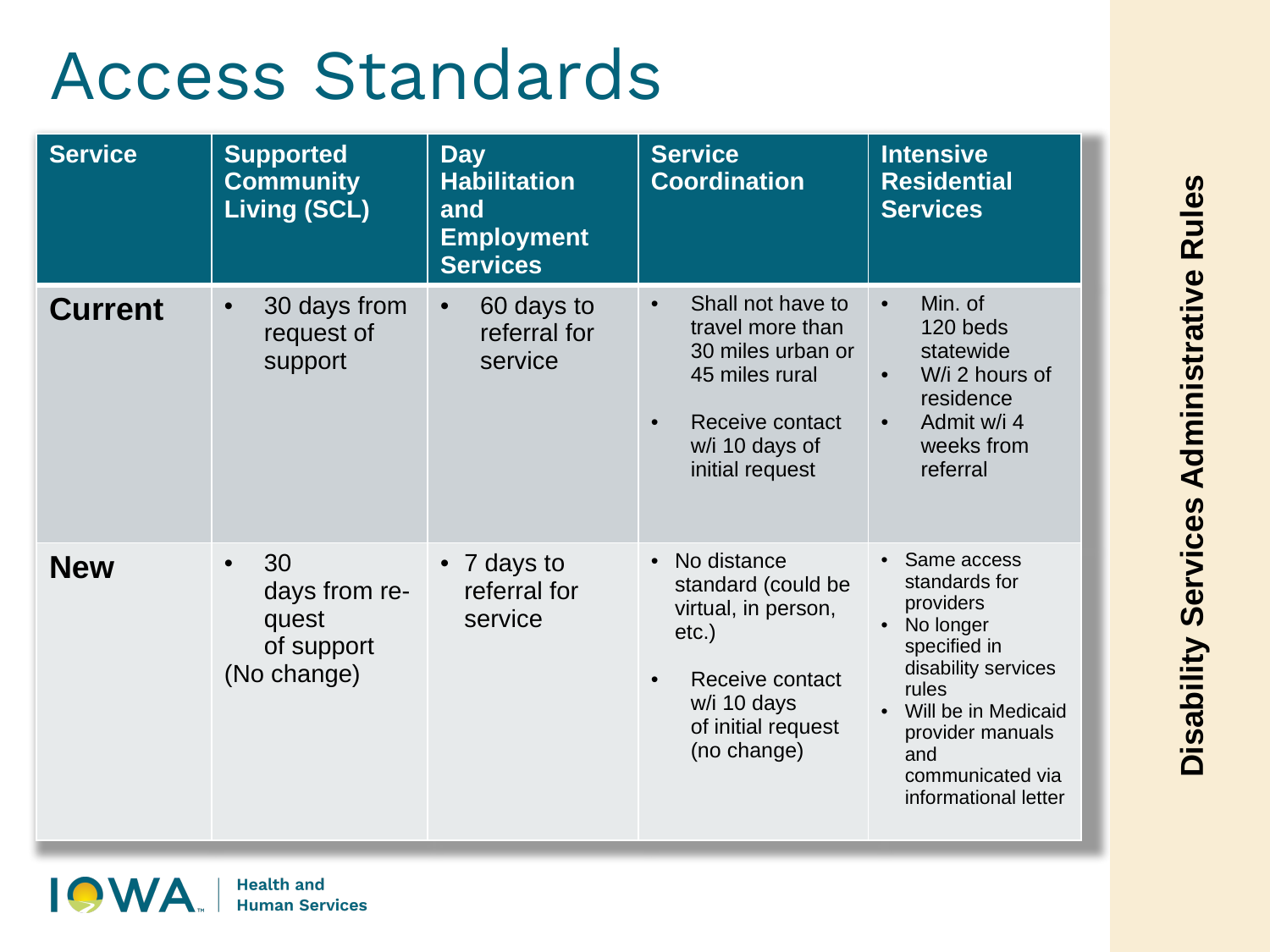

# Access Standards
| Service | Supported Community  Living (SCL) | Day Habilitation and Employment Services | Service Coordination | Intensive Residential Services |
| --- | --- | --- | --- | --- |
| Current | 30 days from request of support | 60 days to referral for service | Shall not have to travel more than 30 miles urban or 45 miles rural Receive contact w/i 10 days of initial request | Min. of 120 beds statewide W/i 2 hours of residence Admit w/i 4 weeks from referral |
| New | 30 days from re-quest of support (No change) | 7 days to referral for service | No distance standard (could be virtual, in person, etc.) Receive contact w/i 10 days of initial request (no change) | Same access standards for providers No longer specified in disability services rules Will be in Medicaid provider manuals and communicated via informational letter |
Disability Services Administrative Rules